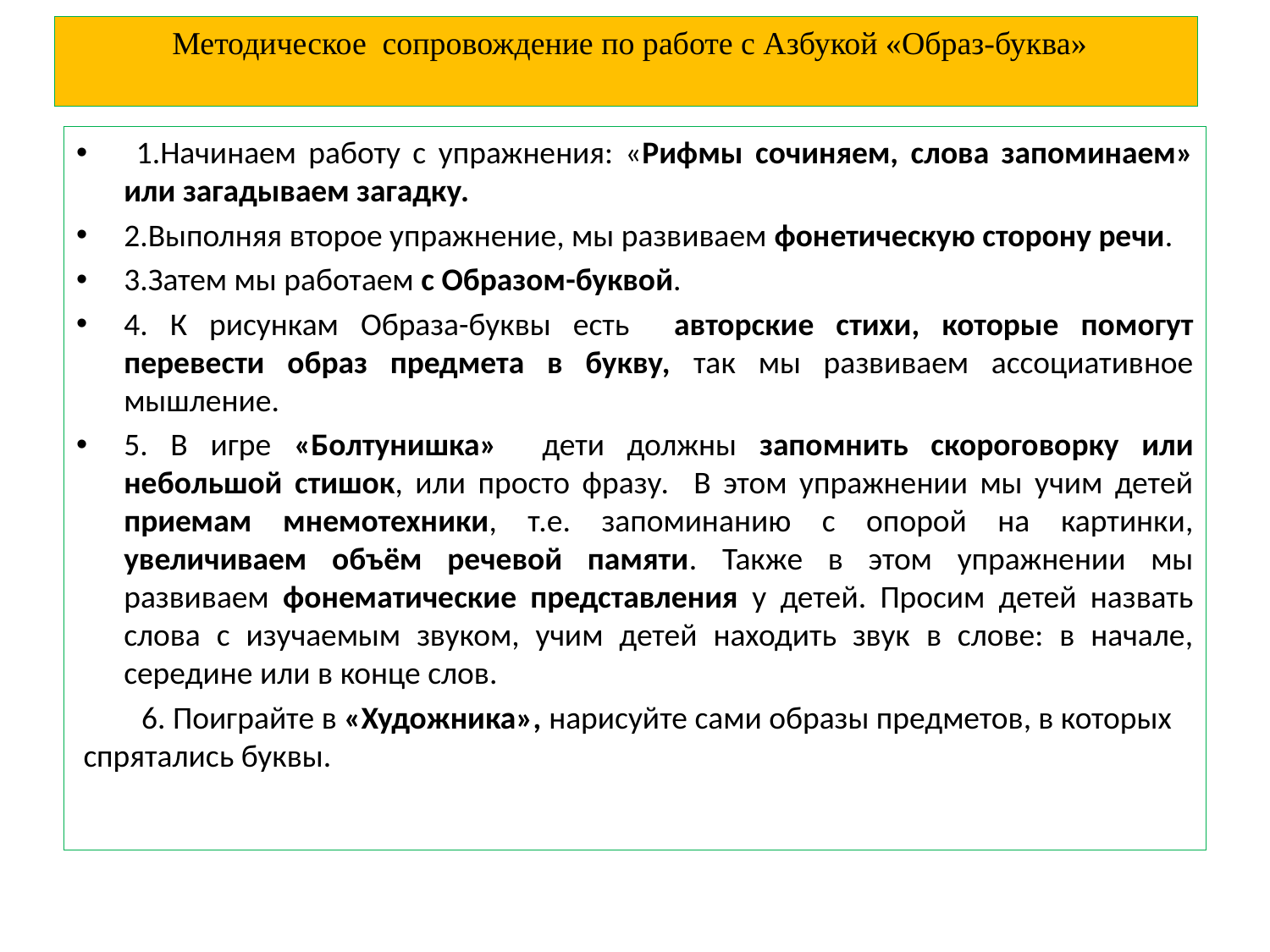

# Методическое  сопровождение по работе с Азбукой «Образ-буква»
 1.Начинаем работу с упражнения: «Рифмы сочиняем, слова запоминаем» или загадываем загадку.
2.Выполняя второе упражнение, мы развиваем фонетическую сторону речи.
3.Затем мы работаем с Образом-буквой.
4. К рисункам Образа-буквы есть  авторские стихи, которые помогут перевести образ предмета в букву, так мы развиваем ассоциативное мышление.
5. В игре «Болтунишка»  дети должны запомнить скороговорку или небольшой стишок, или просто фразу.  В этом упражнении мы учим детей приемам мнемотехники, т.е. запоминанию с опорой на картинки, увеличиваем объём речевой памяти. Также в этом упражнении мы развиваем фонематические представления у детей. Просим детей назвать слова с изучаемым звуком, учим детей находить звук в слове: в начале, середине или в конце слов.
         6. Поиграйте в «Художника», нарисуйте сами образы предметов, в которых     спрятались буквы.